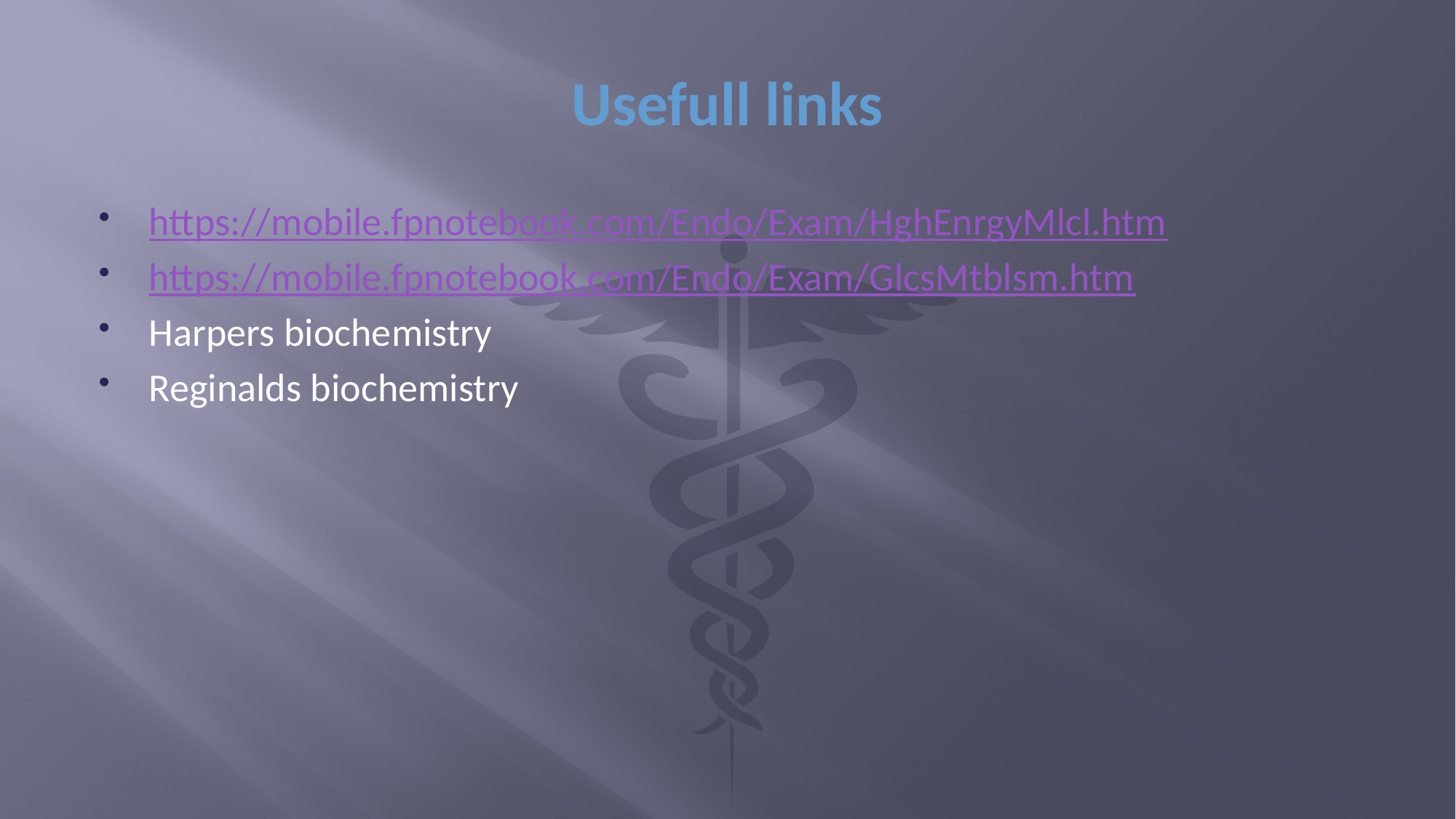

# Usefull links
https://mobile.fpnotebook.com/Endo/Exam/HghEnrgyMlcl.htm
https://mobile.fpnotebook.com/Endo/Exam/GlcsMtblsm.htm
Harpers biochemistry
Reginalds biochemistry